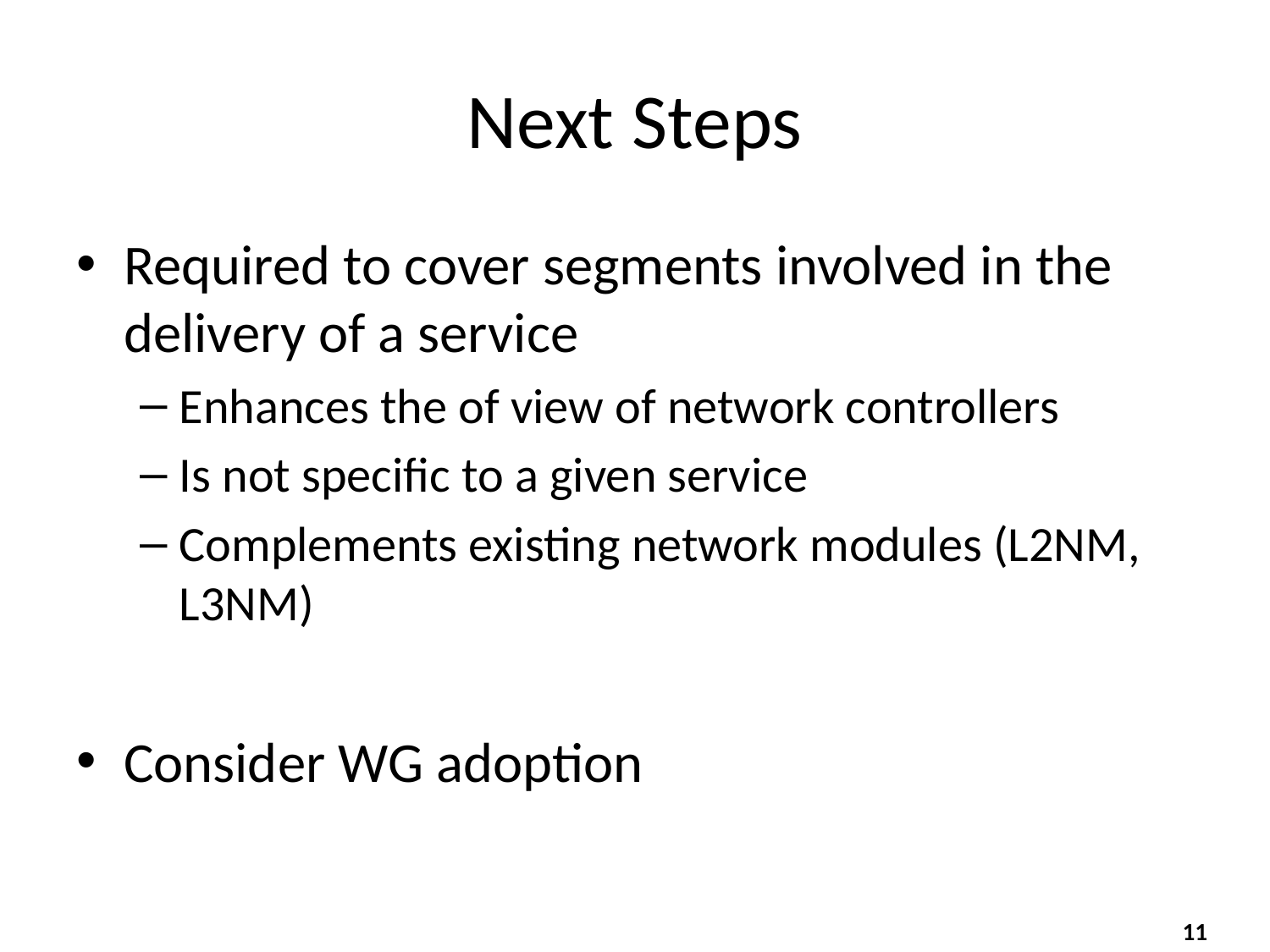

# Next Steps
Required to cover segments involved in the delivery of a service
Enhances the of view of network controllers
Is not specific to a given service
Complements existing network modules (L2NM, L3NM)

Consider WG adoption